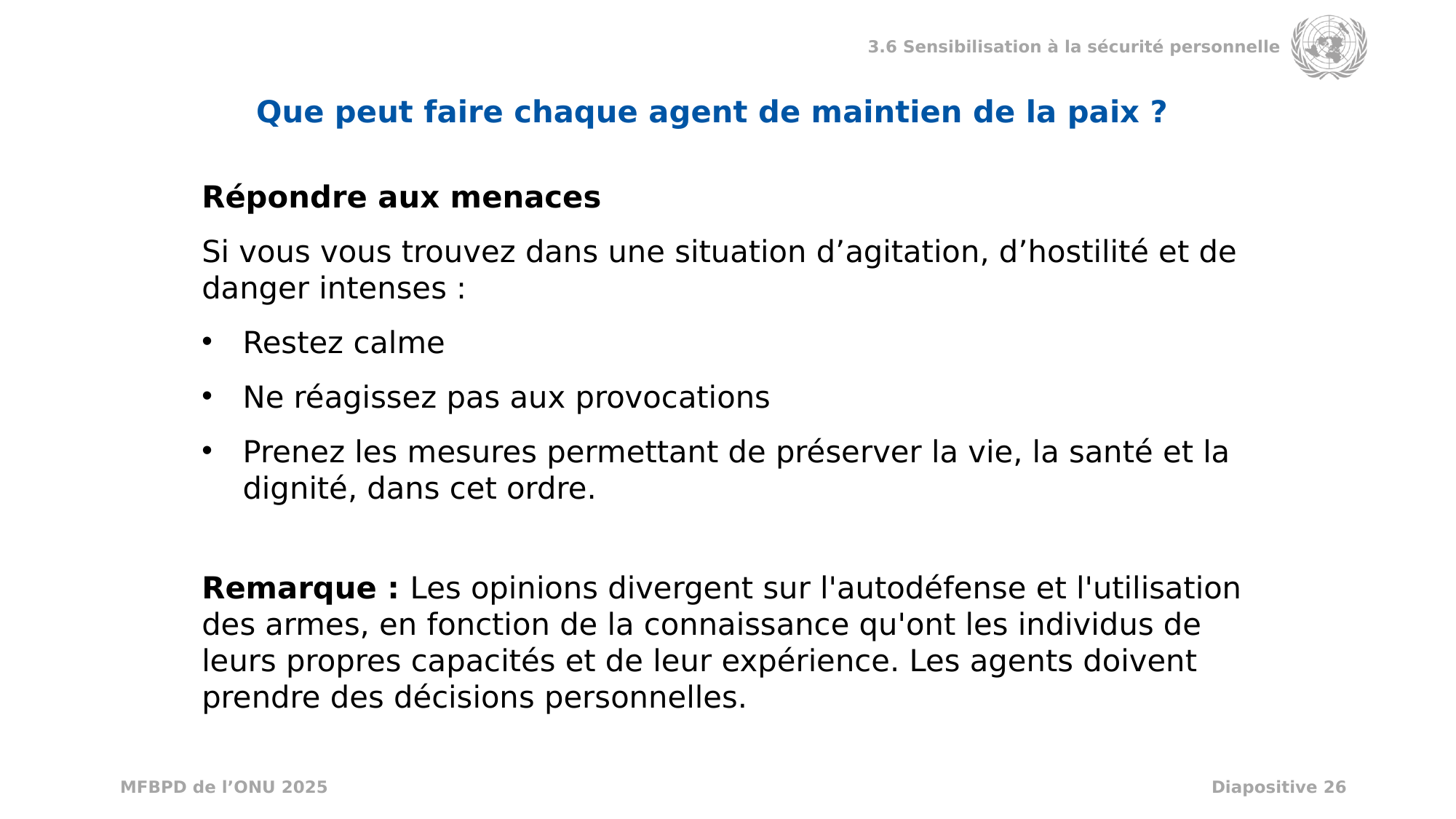

Que peut faire chaque agent de maintien de la paix ?
Répondre aux menaces
Si vous vous trouvez dans une situation d’agitation, d’hostilité et de danger intenses :
Restez calme
Ne réagissez pas aux provocations
Prenez les mesures permettant de préserver la vie, la santé et la dignité, dans cet ordre.

Remarque : Les opinions divergent sur l'autodéfense et l'utilisation des armes, en fonction de la connaissance qu'ont les individus de leurs propres capacités et de leur expérience. Les agents doivent prendre des décisions personnelles.